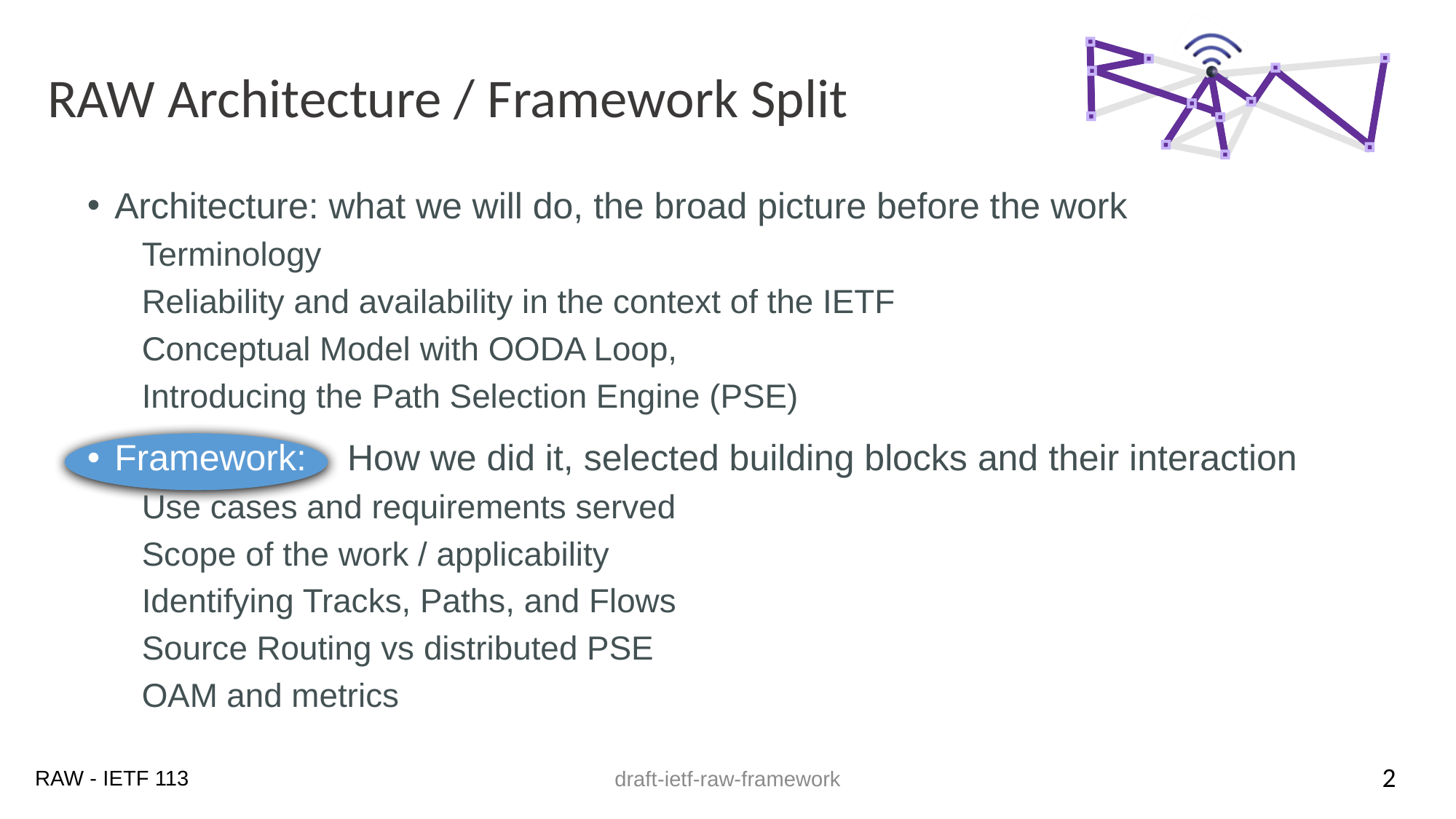

# RAW Architecture / Framework Split
Architecture: what we will do, the broad picture before the work
Terminology
Reliability and availability in the context of the IETF
Conceptual Model with OODA Loop,
Introducing the Path Selection Engine (PSE)
Framework:    How we did it, selected building blocks and their interaction
Use cases and requirements served
Scope of the work / applicability
Identifying Tracks, Paths, and Flows
Source Routing vs distributed PSE
OAM and metrics

2